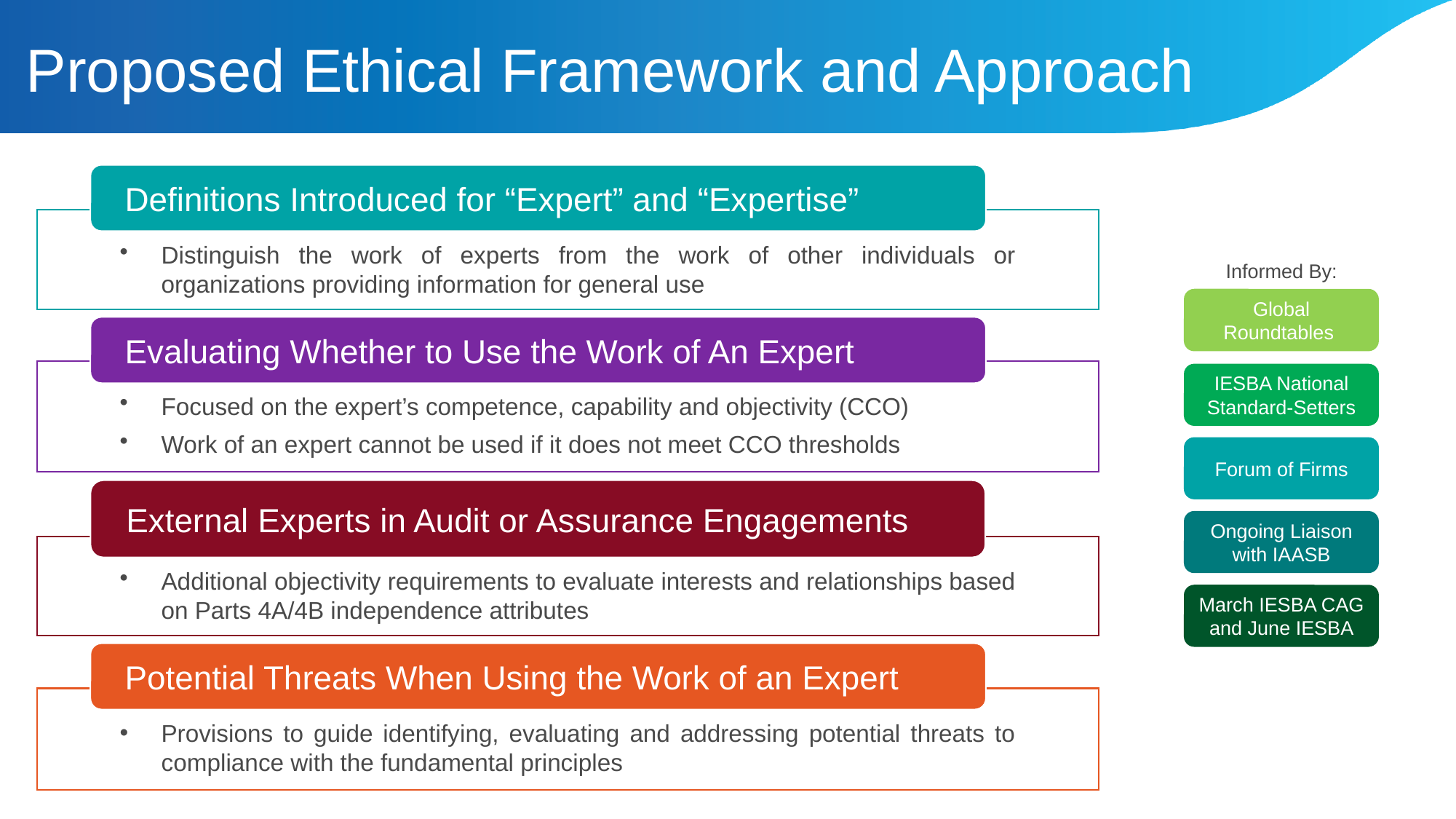

# Proposed Ethical Framework and Approach
Distinguish the work of experts from the work of other individuals or organizations providing information for general use
Definitions Introduced for “Expert” and “Expertise”
Focused on the expert’s competence, capability and objectivity (CCO)
Work of an expert cannot be used if it does not meet CCO thresholds
Evaluating Whether to Use the Work of An Expert
Additional objectivity requirements to evaluate interests and relationships based on Parts 4A/4B independence attributes
External Experts in Audit or Assurance Engagements
Provisions to guide identifying, evaluating and addressing potential threats to compliance with the fundamental principles
Potential Threats When Using the Work of an Expert
Informed By:
Global Roundtables
IESBA National Standard-Setters
Forum of Firms
Ongoing Liaison with IAASB
March IESBA CAG and June IESBA